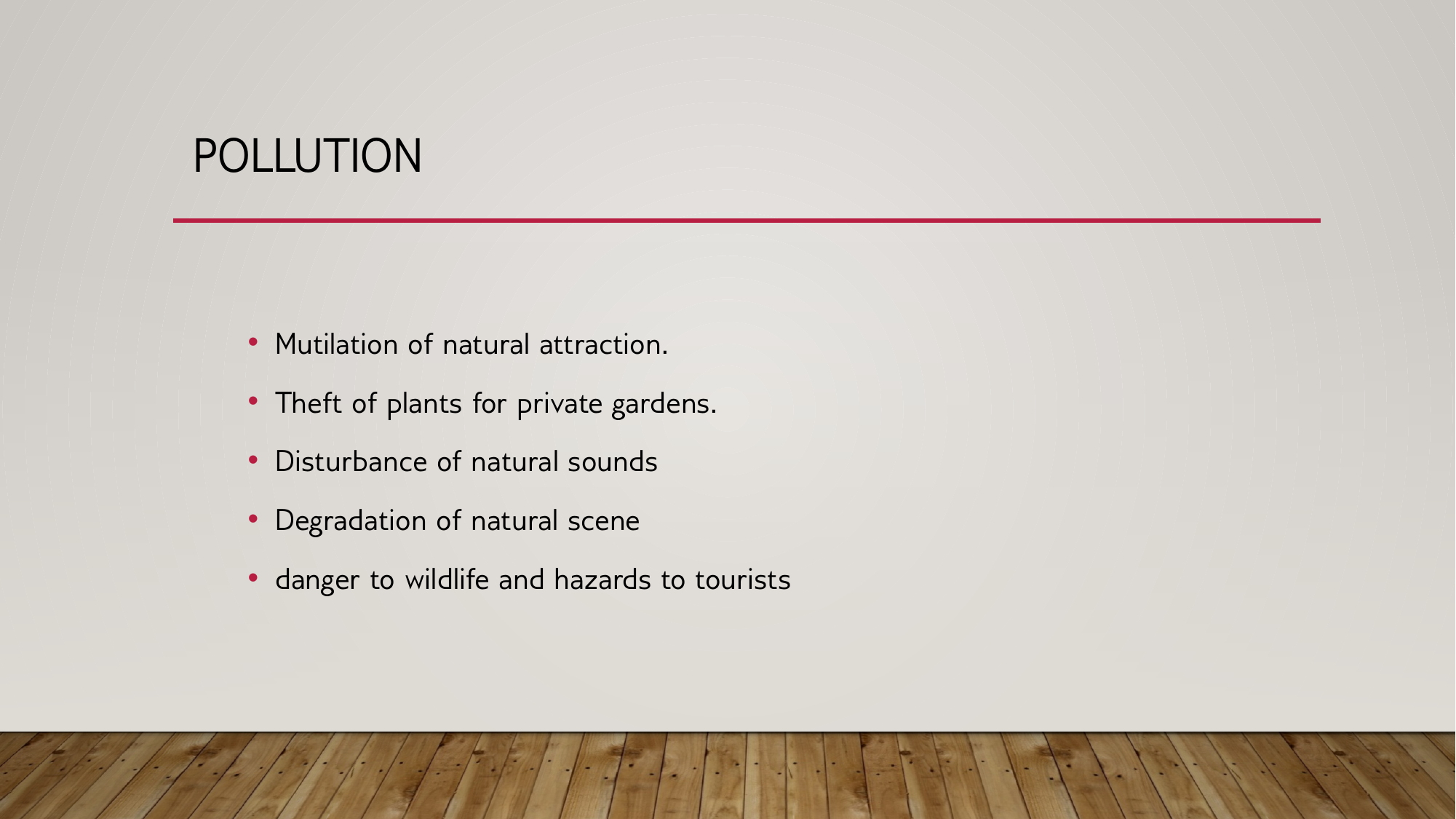

# Pollution
Mutilation of natural attraction.
Theft of plants for private gardens.
Disturbance of natural sounds
Degradation of natural scene
danger to wildlife and hazards to tourists